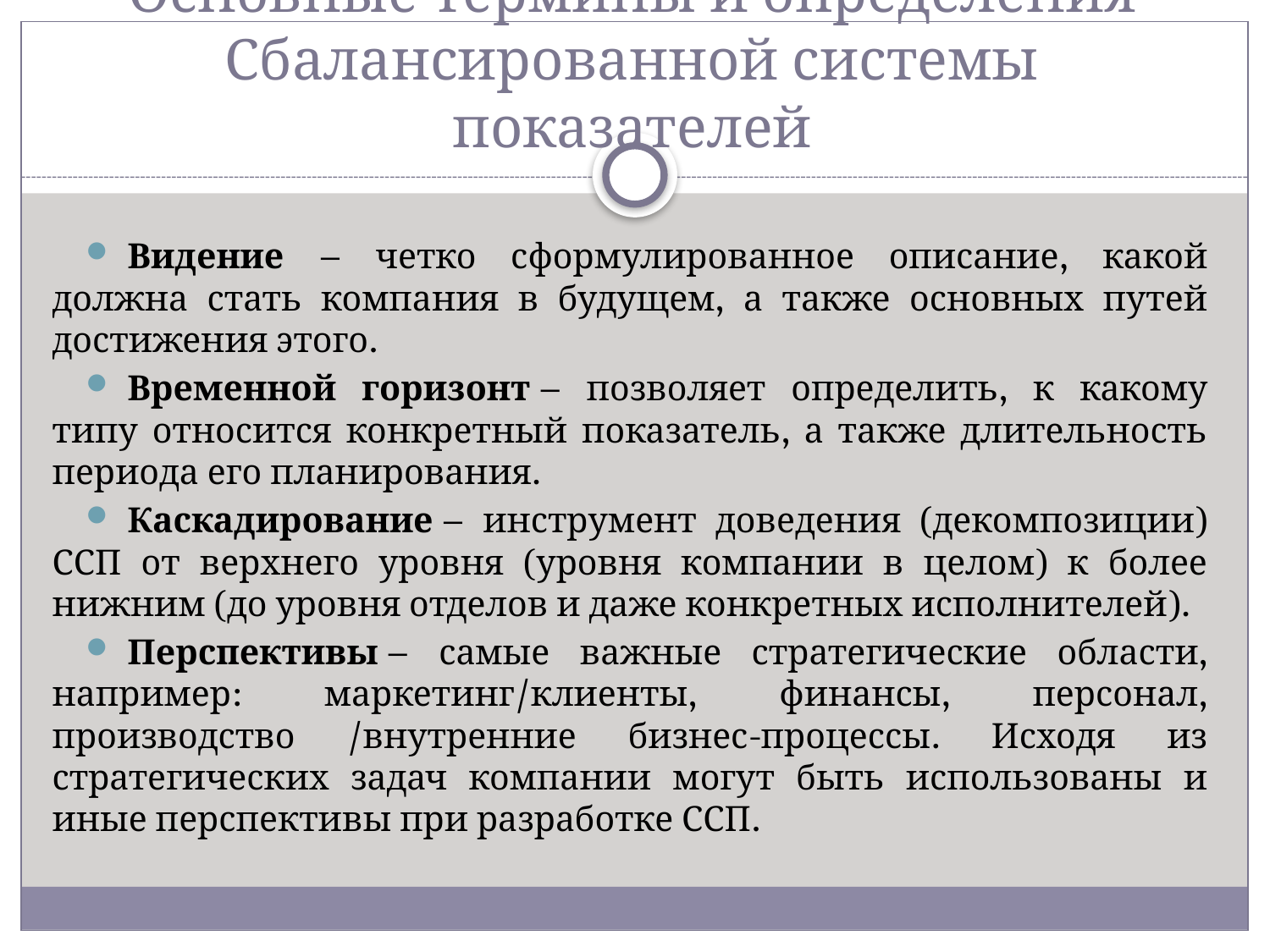

# Основные термины и определения Сбалансированной системы показателей
Видение – четко сформулированное описание, какой должна стать компания в будущем, а также основных путей достижения этого.
Временной горизонт – позволяет определить, к какому типу относится конкретный показатель, а также длительность периода его планирования.
Каскадирование – инструмент доведения (декомпозиции) ССП от верхнего уровня (уровня компании в целом) к более нижним (до уровня отделов и даже конкретных исполнителей).
Перспективы – самые важные стратегические области, например: маркетинг/клиенты, финансы, персонал, производство /внутренние бизнес-процессы. Исходя из стратегических задач компании могут быть использованы и иные перспективы при разработке ССП.